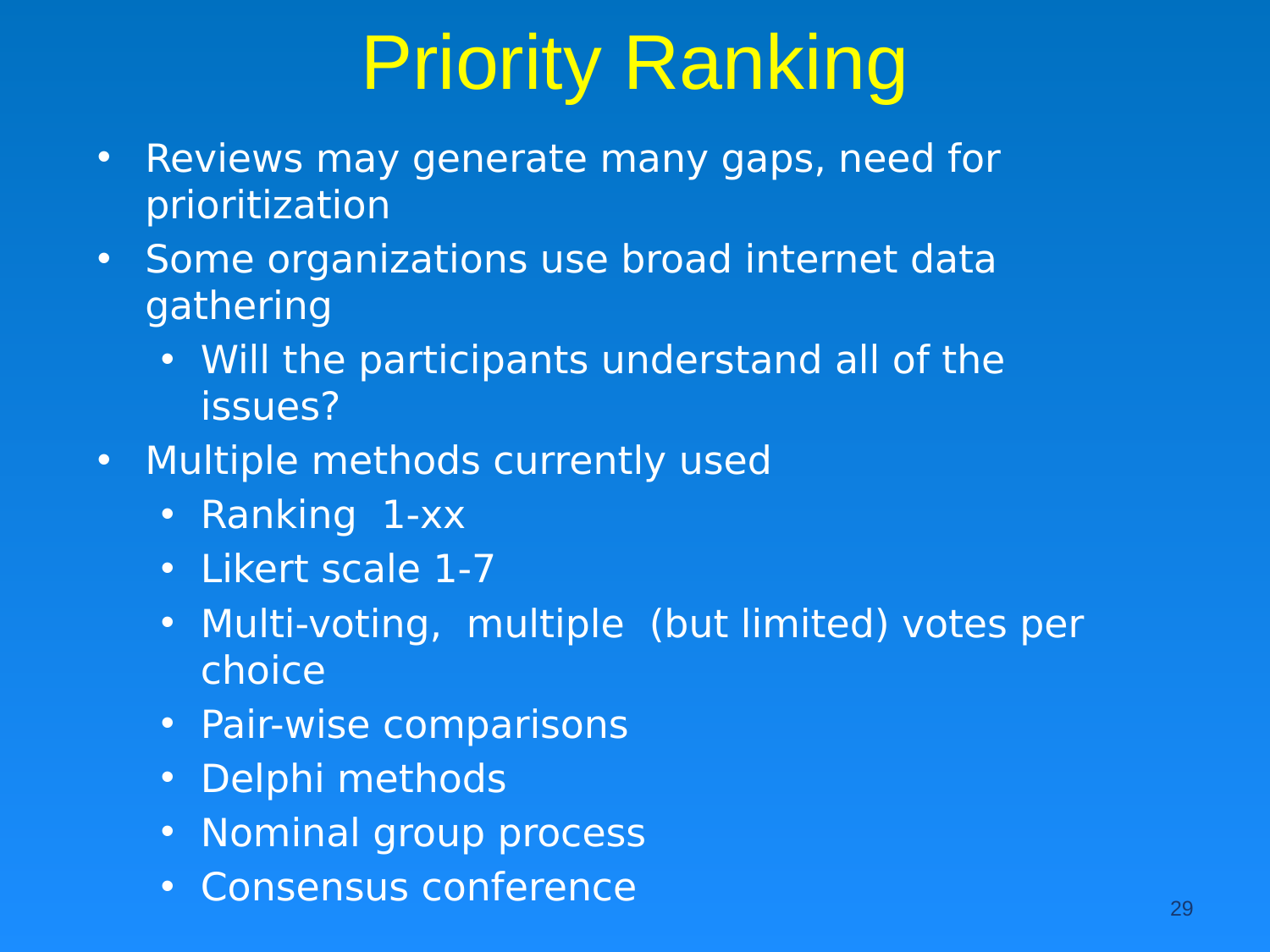

# Priority Ranking
Reviews may generate many gaps, need for prioritization
Some organizations use broad internet data gathering
Will the participants understand all of the issues?
Multiple methods currently used
Ranking  1-xx
Likert scale 1-7
Multi-voting,  multiple  (but limited) votes per choice
Pair-wise comparisons
Delphi methods
Nominal group process
Consensus conference
29